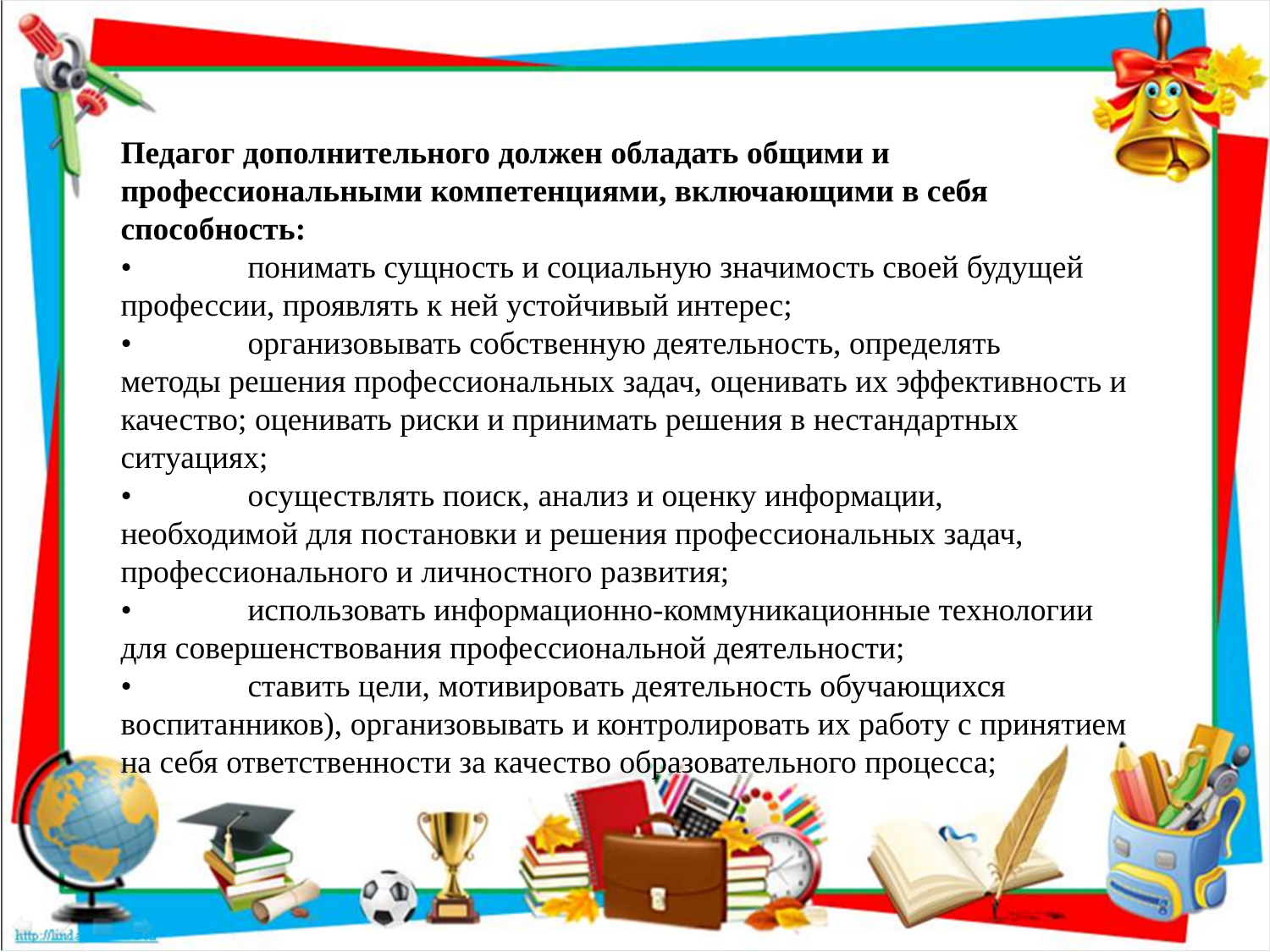

Педагог дополнительного должен обладать общими и профессиональными компетенциями, включающими в себя способность:
•	понимать сущность и социальную значимость своей будущей
профессии, проявлять к ней устойчивый интерес;
•	организовывать собственную деятельность, определять
методы решения профессиональных задач, оценивать их эффективность и
качество; оценивать риски и принимать решения в нестандартных
ситуациях;
•	осуществлять поиск, анализ и оценку информации,
необходимой для постановки и решения профессиональных задач,
профессионального и личностного развития;
•	использовать информационно-коммуникационные технологии
для совершенствования профессиональной деятельности;
•	ставить цели, мотивировать деятельность обучающихся
воспитанников), организовывать и контролировать их работу с принятием
на себя ответственности за качество образовательного процесса;